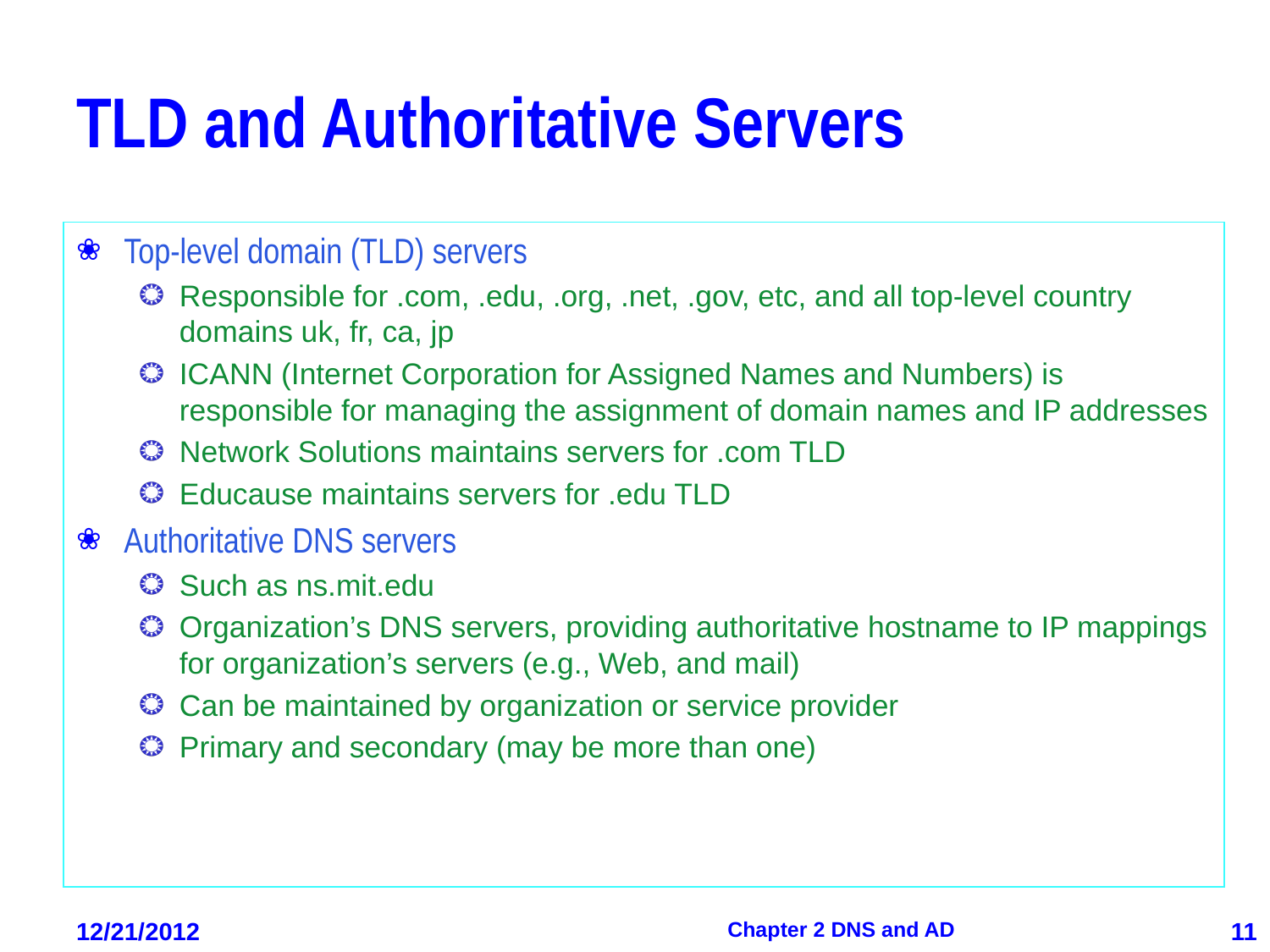

# TLD and Authoritative Servers
Top-level domain (TLD) servers
Responsible for .com, .edu, .org, .net, .gov, etc, and all top-level country domains uk, fr, ca, jp
ICANN (Internet Corporation for Assigned Names and Numbers) is responsible for managing the assignment of domain names and IP addresses
Network Solutions maintains servers for .com TLD
Educause maintains servers for .edu TLD
Authoritative DNS servers
Such as ns.mit.edu
Organization’s DNS servers, providing authoritative hostname to IP mappings for organization’s servers (e.g., Web, and mail)
Can be maintained by organization or service provider
Primary and secondary (may be more than one)

12/21/2012
Chapter 2 DNS and AD
11